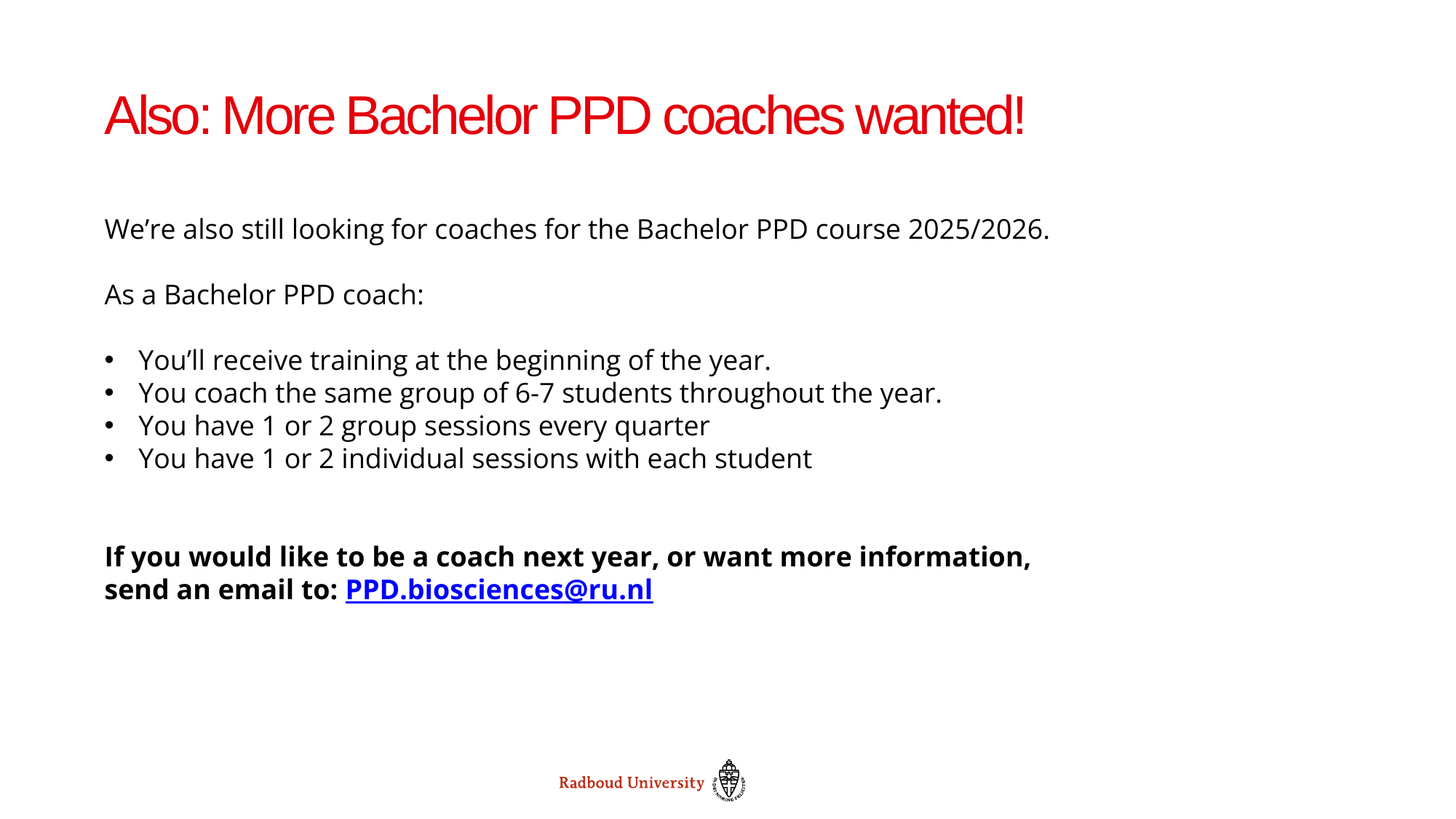

# Also: More Bachelor PPD coaches wanted!

We’re also still looking for coaches for the Bachelor PPD course 2025/2026.

As a Bachelor PPD coach:

You’ll receive training at the beginning of the year.
You coach the same group of 6-7 students throughout the year.
You have 1 or 2 group sessions every quarter
You have 1 or 2 individual sessions with each student

If you would like to be a coach next year, or want more information,
send an email to: PPD.biosciences@ru.nl